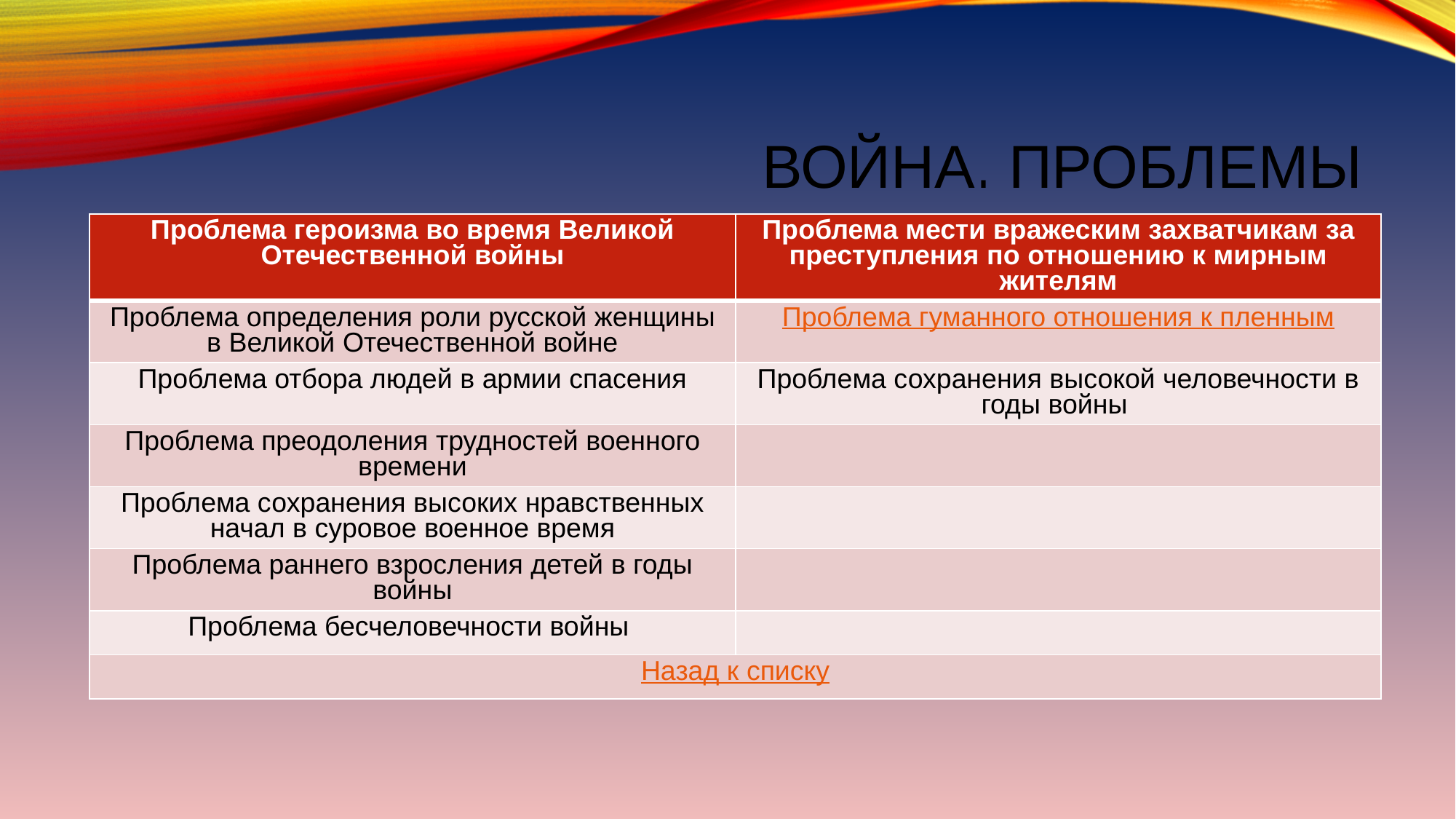

# Война. Проблемы
| Проблема героизма во время Великой Отечественной войны | Проблема мести вражеским захватчикам за преступления по отношению к мирным жителям |
| --- | --- |
| Проблема определения роли русской женщины в Великой Отечественной войне | Проблема гуманного отношения к пленным |
| Проблема отбора людей в армии спасения | Проблема сохранения высокой человечности в годы войны |
| Про­бле­ма пре­одо­ле­ния труд­но­стей во­ен­но­го вре­ме­ни |  |
| Про­бле­ма со­хра­не­ния вы­со­ких нрав­ствен­ных начал в су­ро­вое во­ен­ное время |  |
| Про­бле­ма ран­не­го взрос­ле­ния детей в годы войны |  |
| Проблема бесчеловечности войны |  |
| Назад к списку |  |